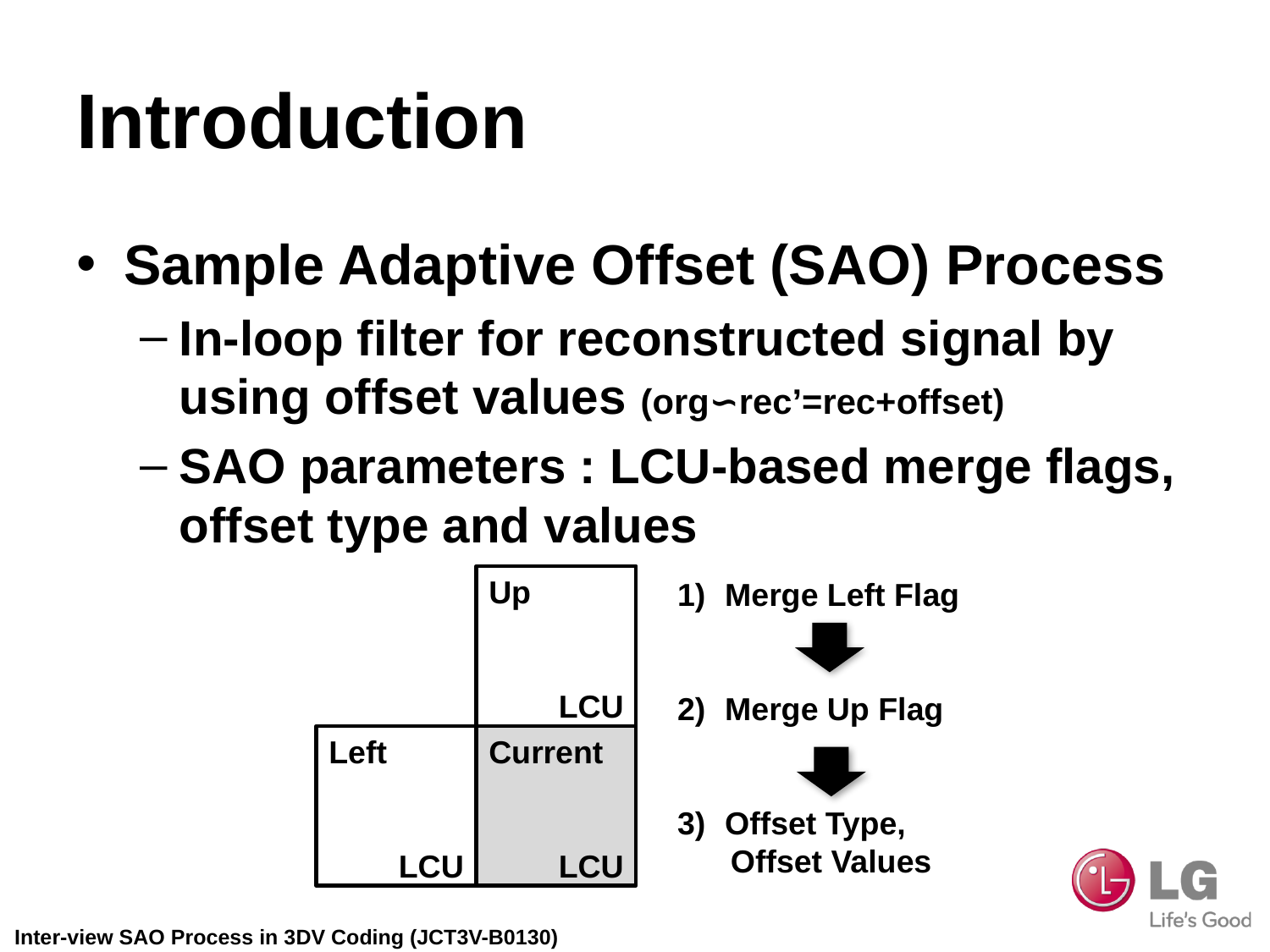

# Introduction
Sample Adaptive Offset (SAO) Process
In-loop filter for reconstructed signal by using offset values (org∽rec’=rec+offset)
SAO parameters : LCU-based merge flags, offset type and values
Up

LCU
Left

LCU
Current

LCU
Merge Left Flag

Merge Up Flag

Offset Type,
      Offset Values